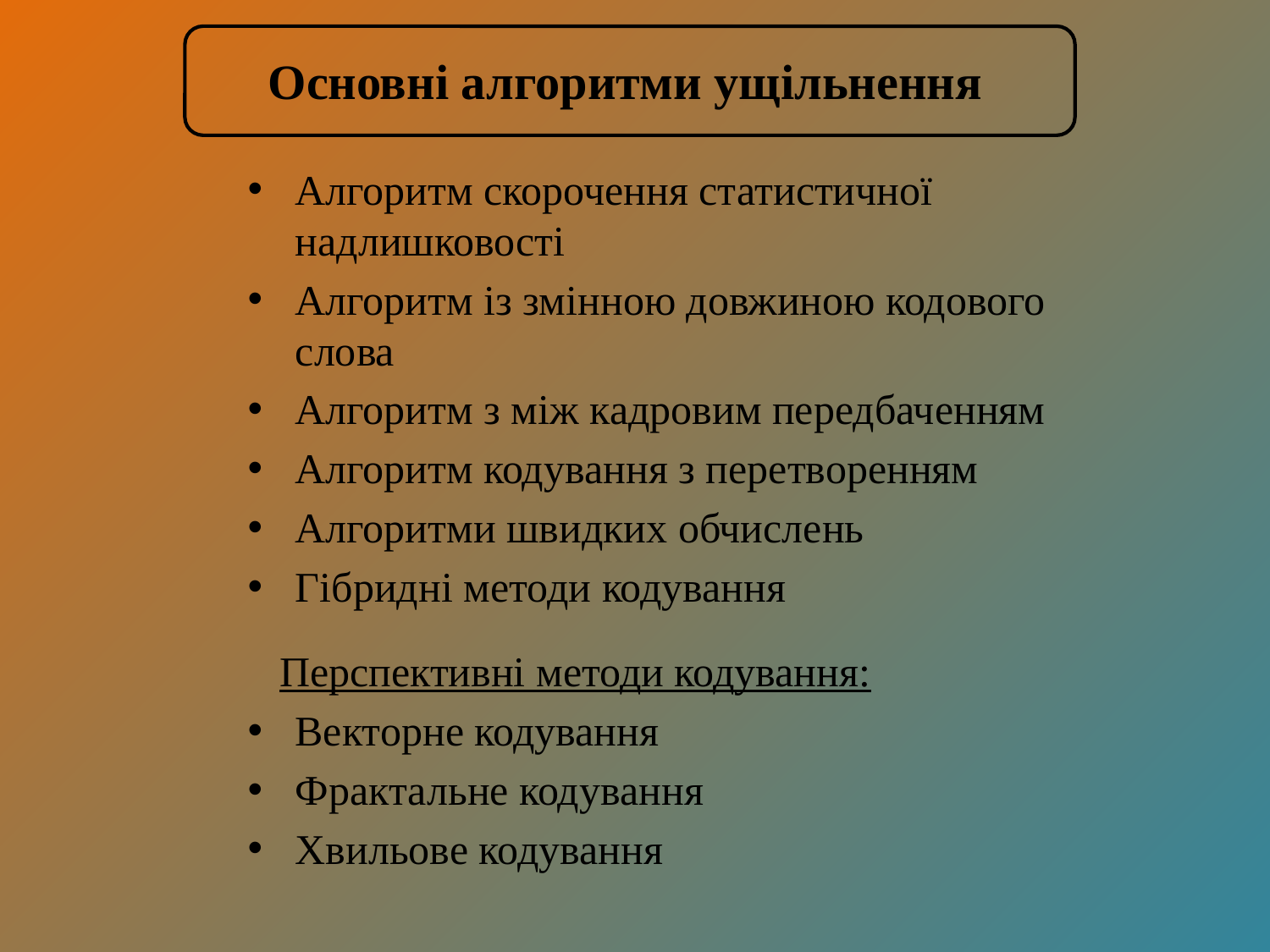

# Основні алгоритми ущільнення
Алгоритм скорочення статистичної надлишковості
Алгоритм із змінною довжиною кодового слова
Алгоритм з між кадровим передбаченням
Алгоритм кодування з перетворенням
Алгоритми швидких обчислень
Гібридні методи кодування
   Перспективні методи кодування:
Векторне кодування
Фрактальне кодування
Хвильове кодування